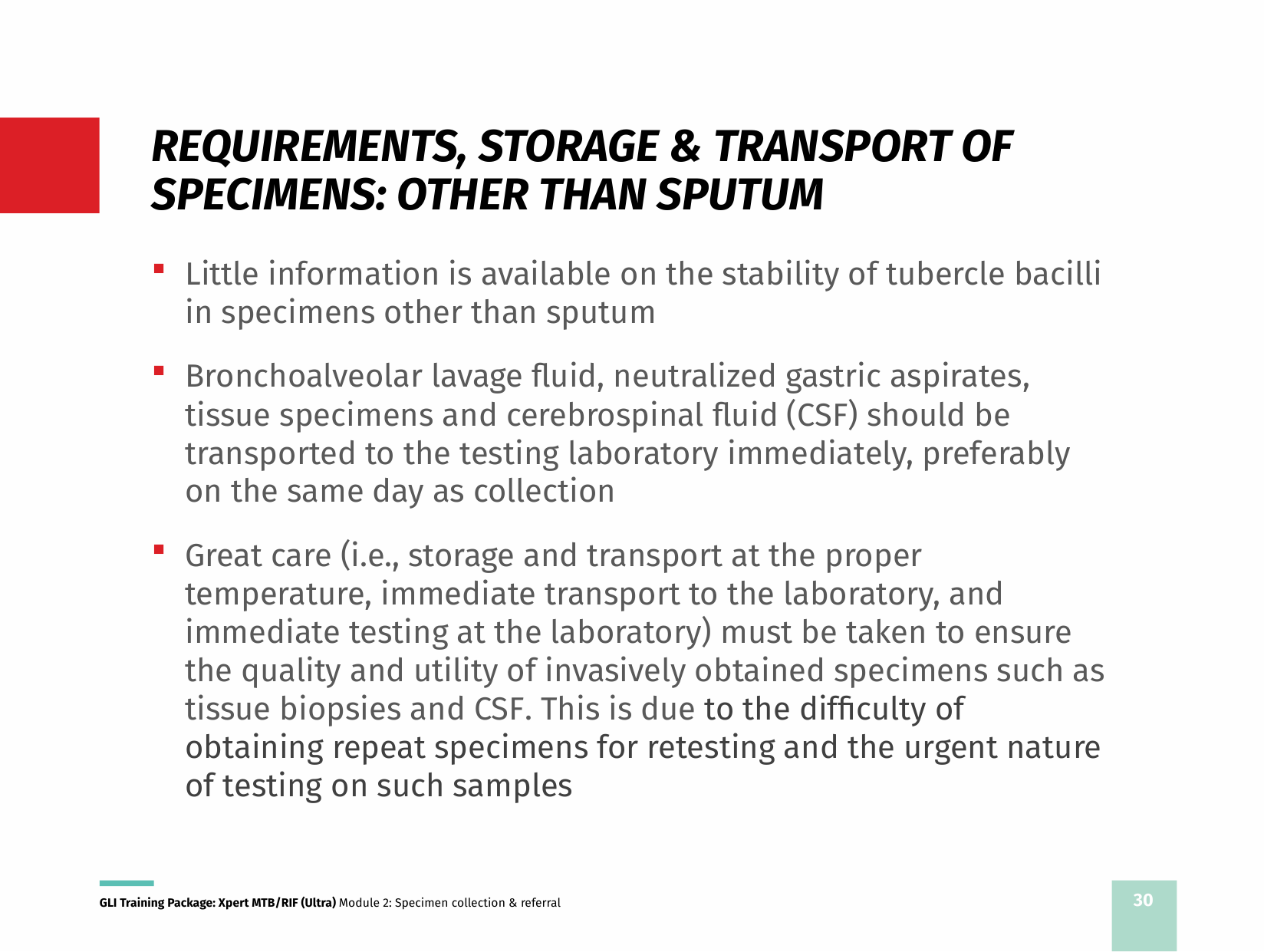

# REQUIREMENTS, STORAGE & TRANSPORT OF SPECIMENS: OTHER THAN SPUTUM
Little information is available on the stability of tubercle bacilli in specimens other than sputum
Bronchoalveolar lavage fluid, neutralized gastric aspirates, tissue specimens and cerebrospinal fluid (CSF) should be transported to the testing laboratory immediately, preferably on the same day as collection
Great care (i.e., storage and transport at the proper temperature, immediate transport to the laboratory, and immediate testing at the laboratory) must be taken to ensure the quality and utility of invasively obtained specimens such as tissue biopsies and CSF. This is due to the difficulty of obtaining repeat specimens for retesting and the urgent nature of testing on such samples